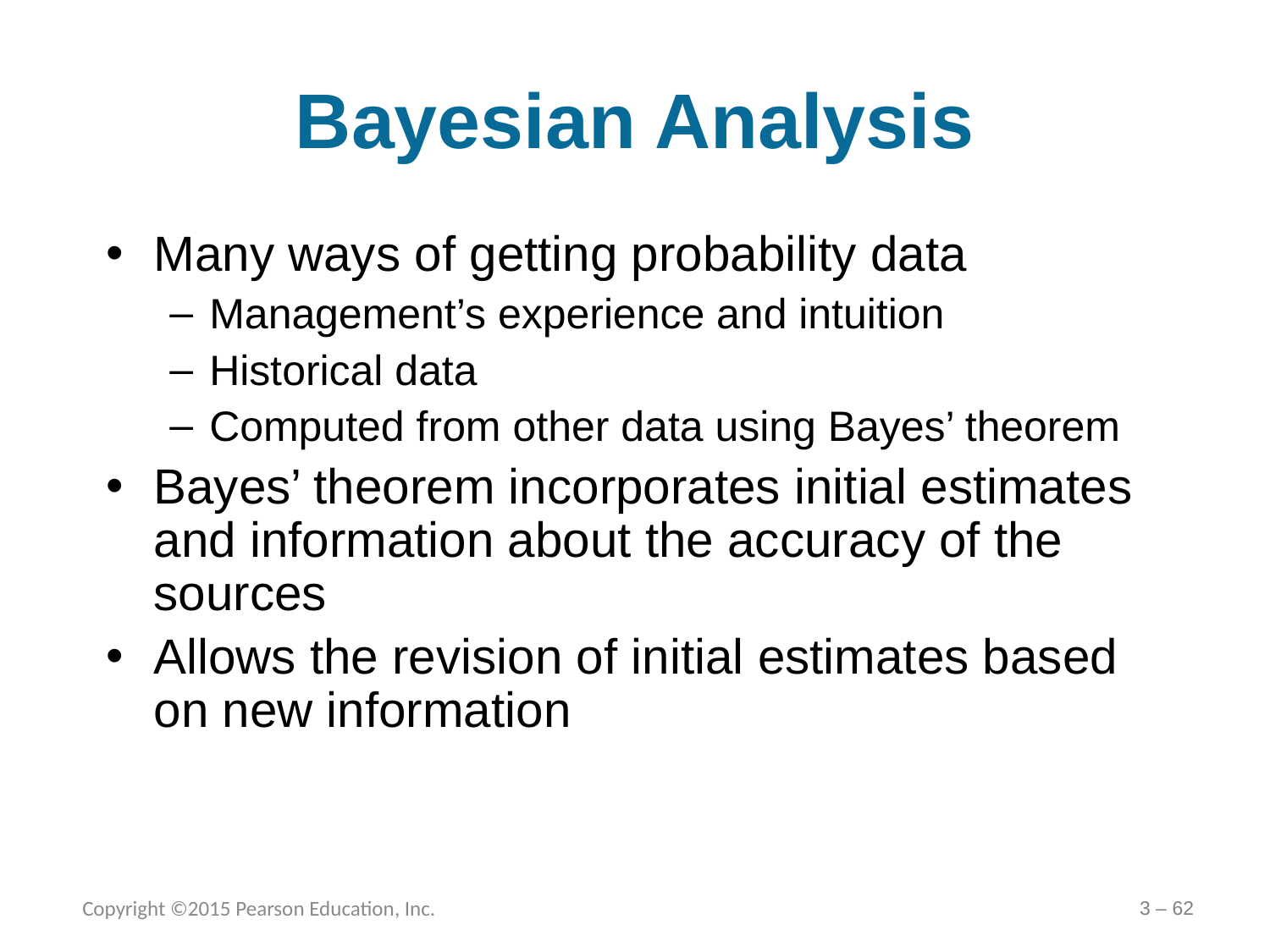

# Bayesian Analysis
Many ways of getting probability data
Management’s experience and intuition
Historical data
Computed from other data using Bayes’ theorem
Bayes’ theorem incorporates initial estimates and information about the accuracy of the sources
Allows the revision of initial estimates based on new information
Copyright ©2015 Pearson Education, Inc.
3 – 62